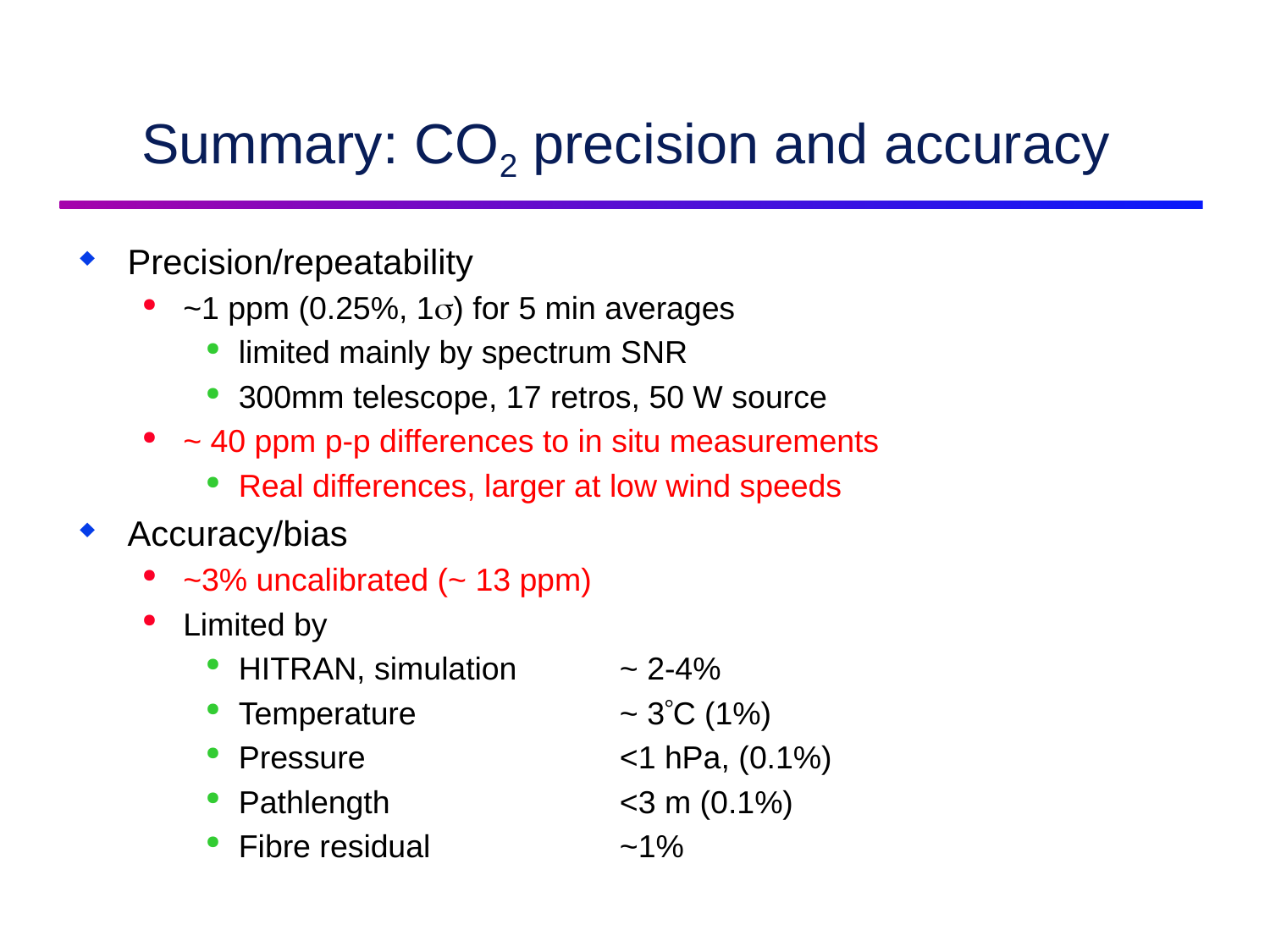

# Summary: CO2 precision and accuracy
Precision/repeatability
~1 ppm (0.25%, 1σ) for 5 min averages
limited mainly by spectrum SNR
300mm telescope, 17 retros, 50 W source
~ 40 ppm p-p differences to in situ measurements
Real differences, larger at low wind speeds
Accuracy/bias
~3% uncalibrated (~ 13 ppm)
Limited by
HITRAN, simulation 	~ 2-4%
Temperature 		~ 3°C (1%)
Pressure 		<1 hPa, (0.1%)
Pathlength 		<3 m (0.1%)
Fibre residual		~1%